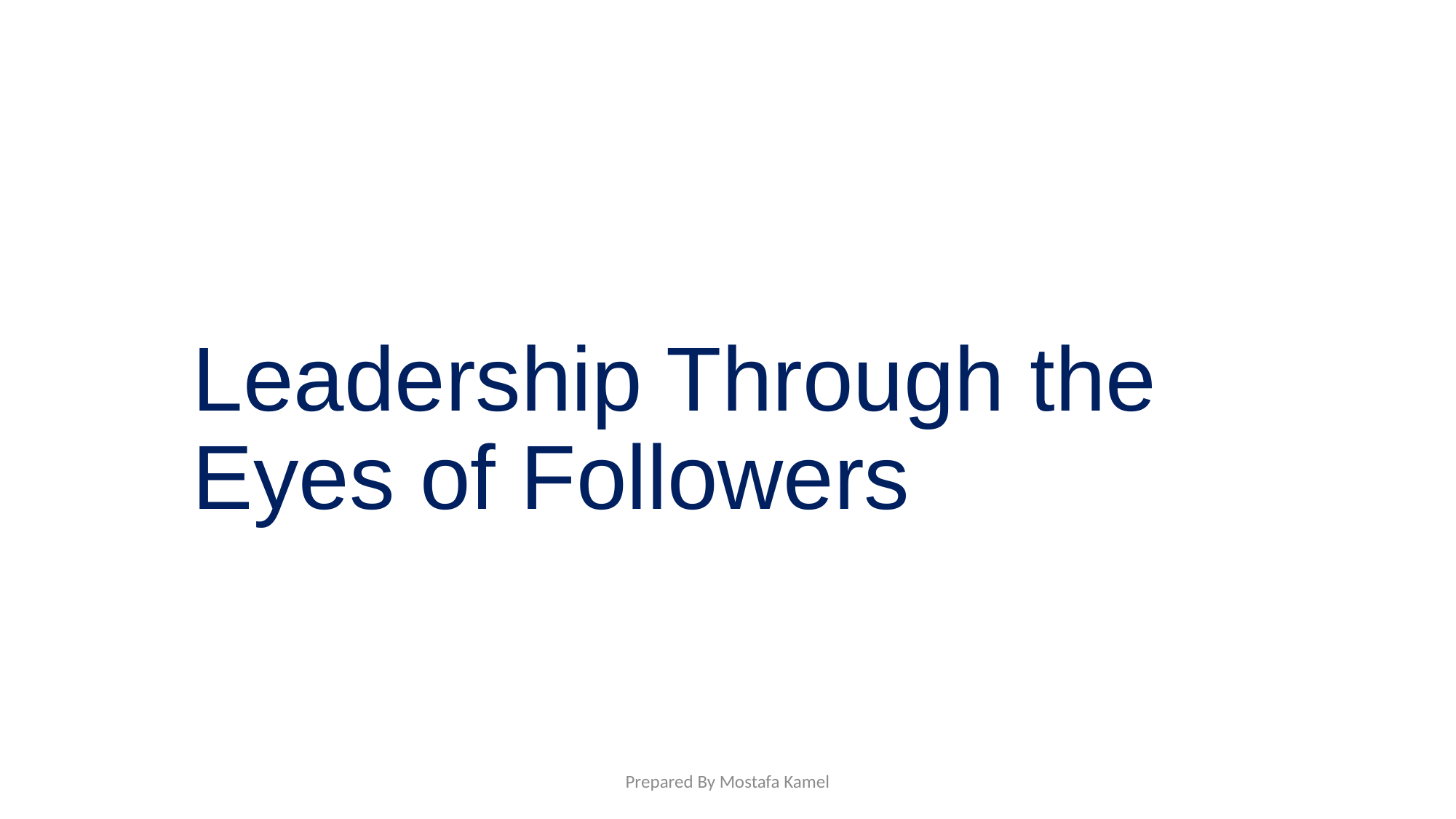

# Leadership Through the Eyes of Followers
Prepared By Mostafa Kamel